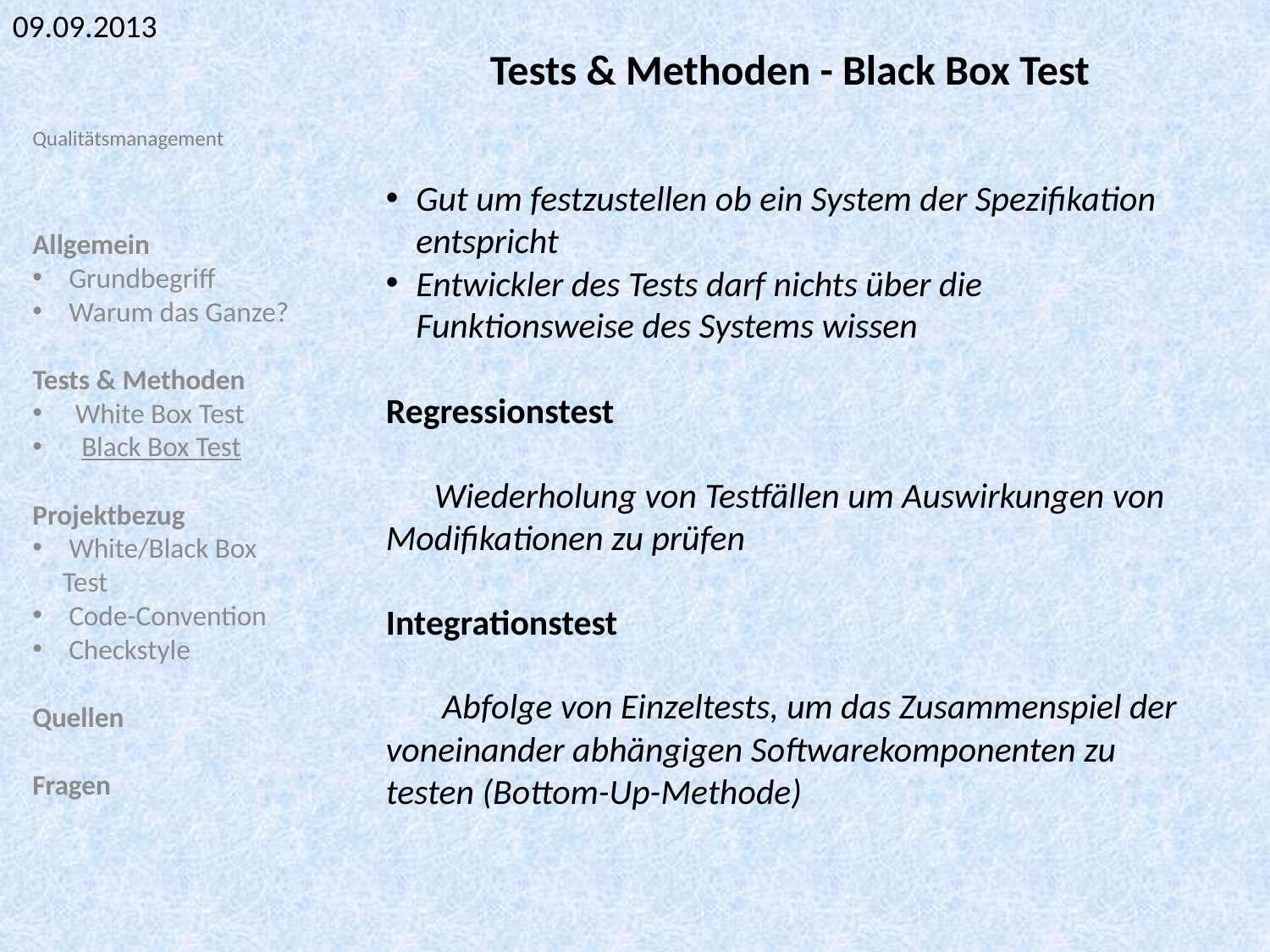

09.09.2013
Tests & Methoden - Black Box Test

Qualitätsmanagement

Allgemein
 Grundbegriff
 Warum das Ganze?

Tests & Methoden
  White Box Test
   Black Box Test

Projektbezug
 White/Black Box Test
 Code-Convention
 Checkstyle

Quellen

Fragen

Gut um festzustellen ob ein System der Spezifikation entspricht
Entwickler des Tests darf nichts über die Funktionsweise des Systems wissen

Regressionstest

      Wiederholung von Testfällen um Auswirkungen von Modifikationen zu prüfen

Integrationstest

       Abfolge von Einzeltests, um das Zusammenspiel der  voneinander abhängigen Softwarekomponenten zu testen (Bottom-Up-Methode)